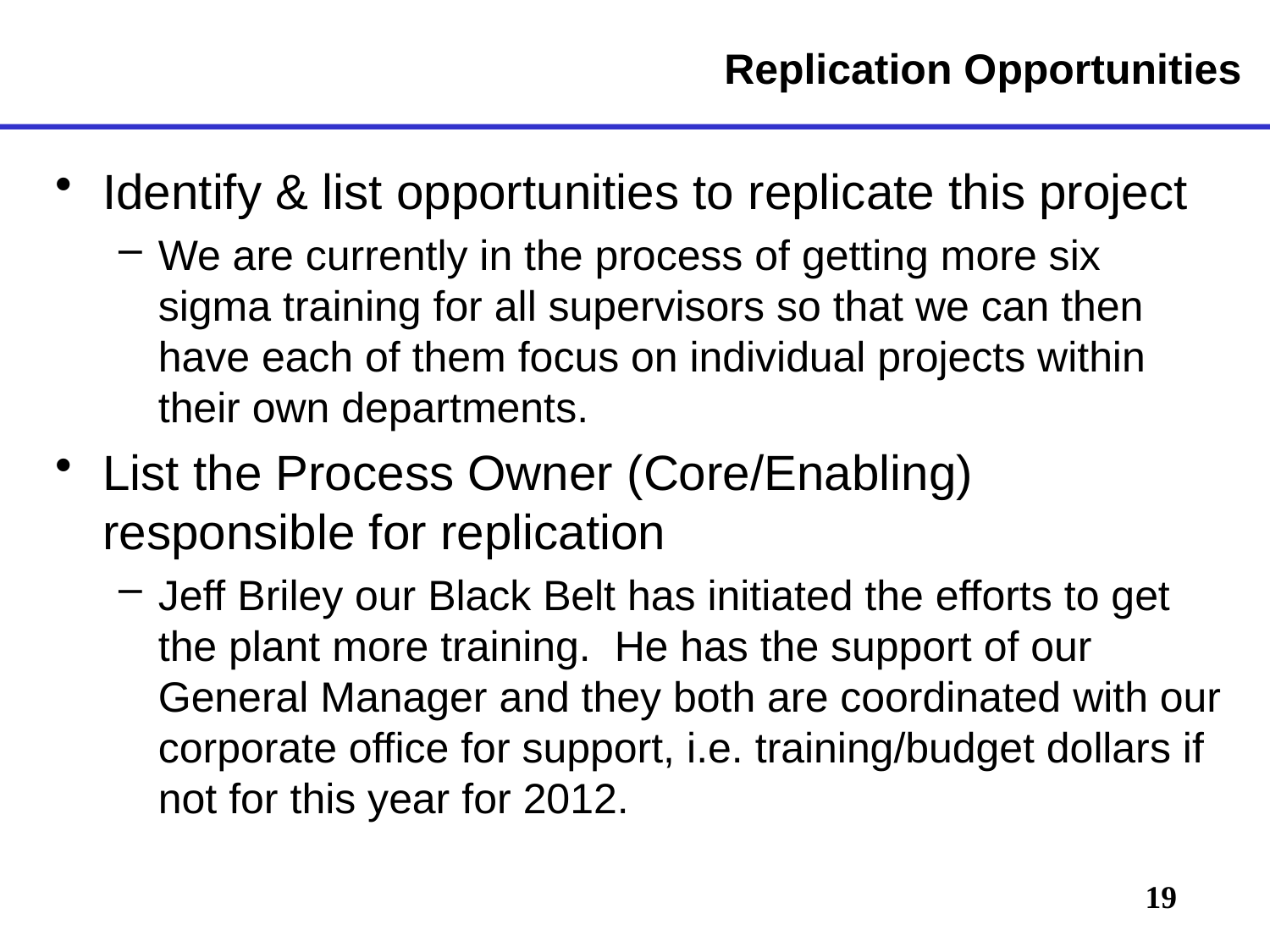

# Replication Opportunities
Identify & list opportunities to replicate this project
We are currently in the process of getting more six sigma training for all supervisors so that we can then have each of them focus on individual projects within their own departments.
List the Process Owner (Core/Enabling) responsible for replication
Jeff Briley our Black Belt has initiated the efforts to get the plant more training.  He has the support of our General Manager and they both are coordinated with our corporate office for support, i.e. training/budget dollars if not for this year for 2012.